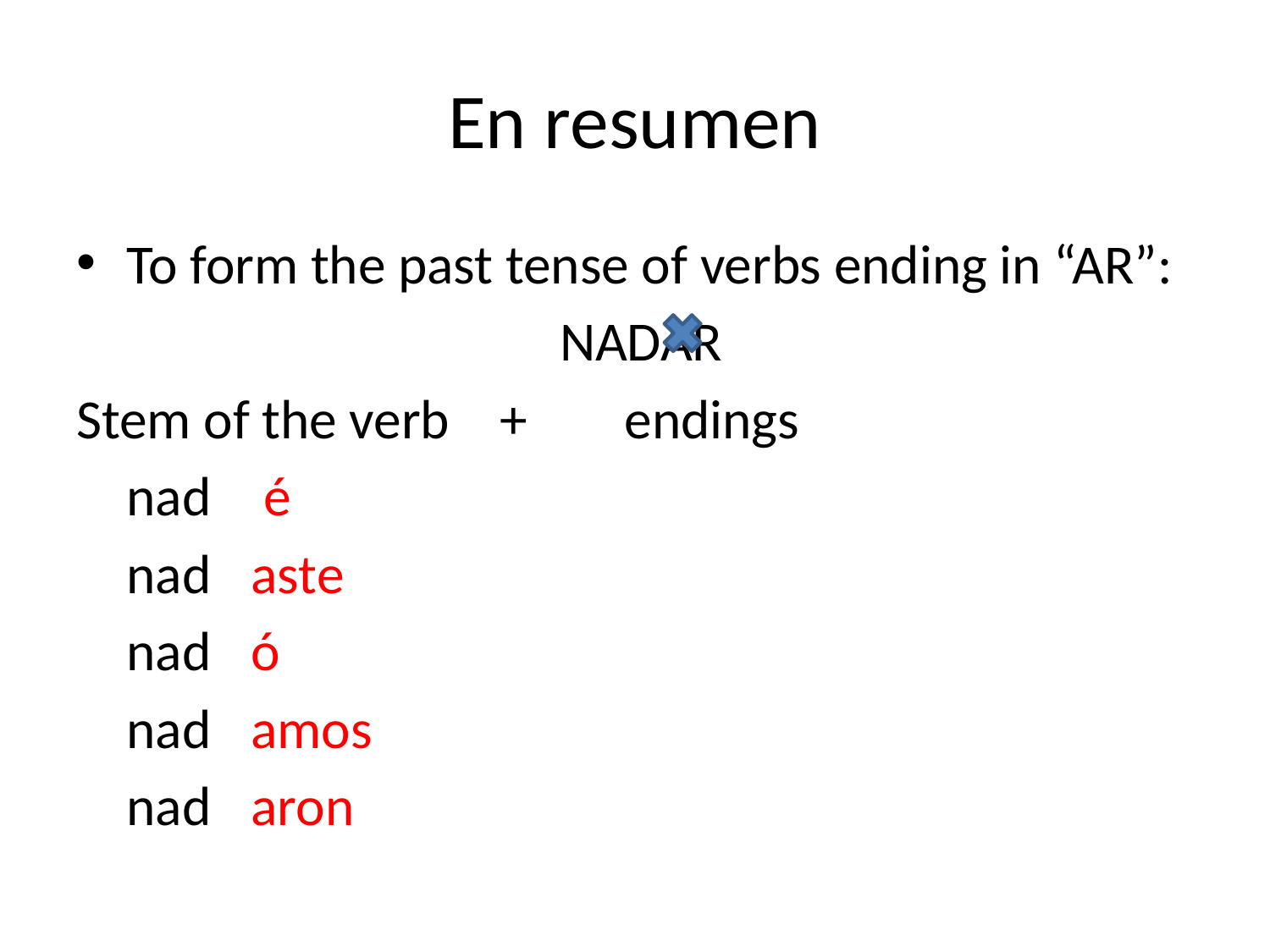

# En resumen
To form the past tense of verbs ending in “AR”:
 NADAR
Stem of the verb	+ 		endings
		nad				 é
		nad				aste
		nad				ó
		nad				amos
		nad				aron